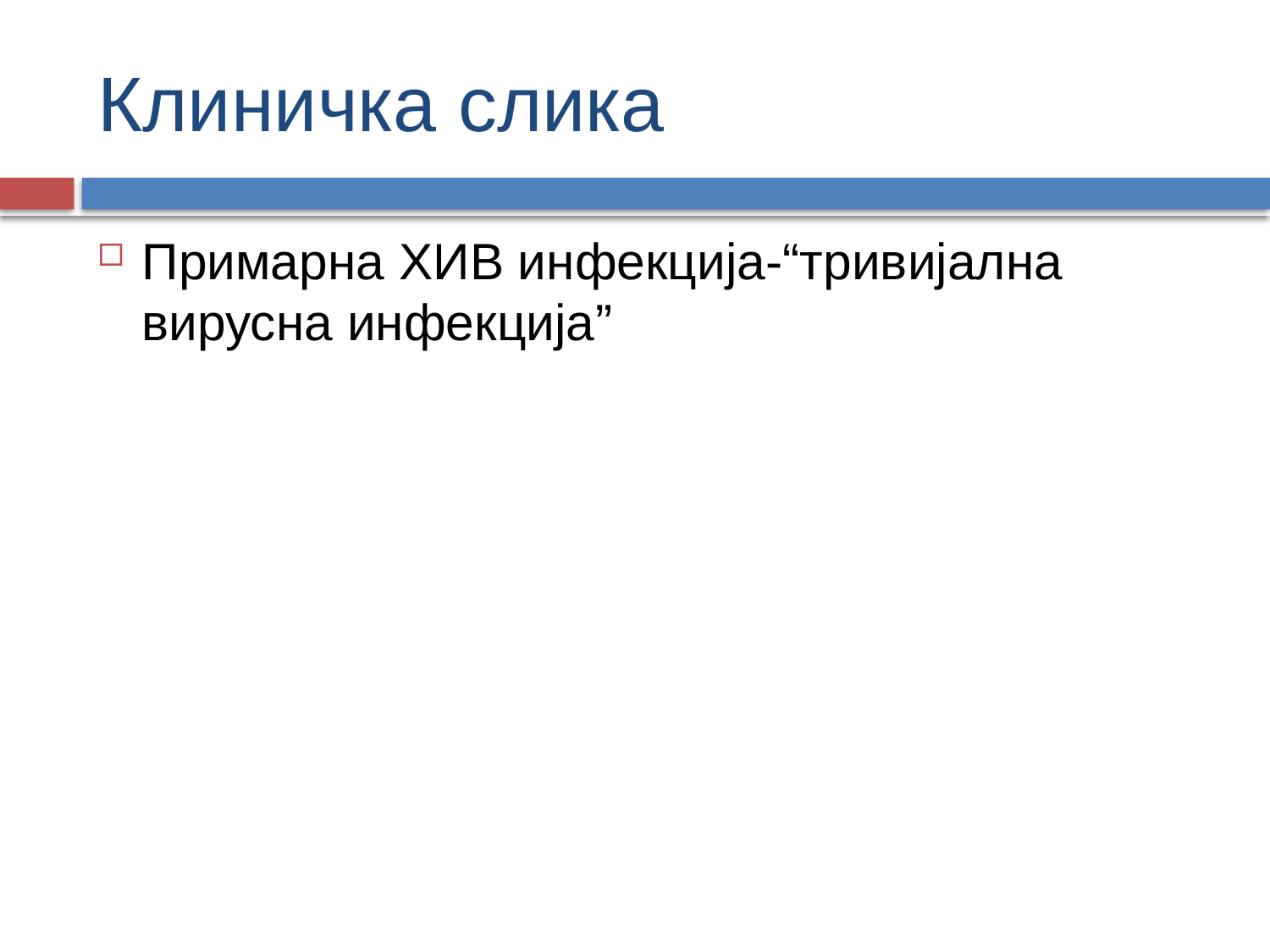

# Клиничка слика
Примарна ХИВ инфекција-“тривијална вирусна инфекција”